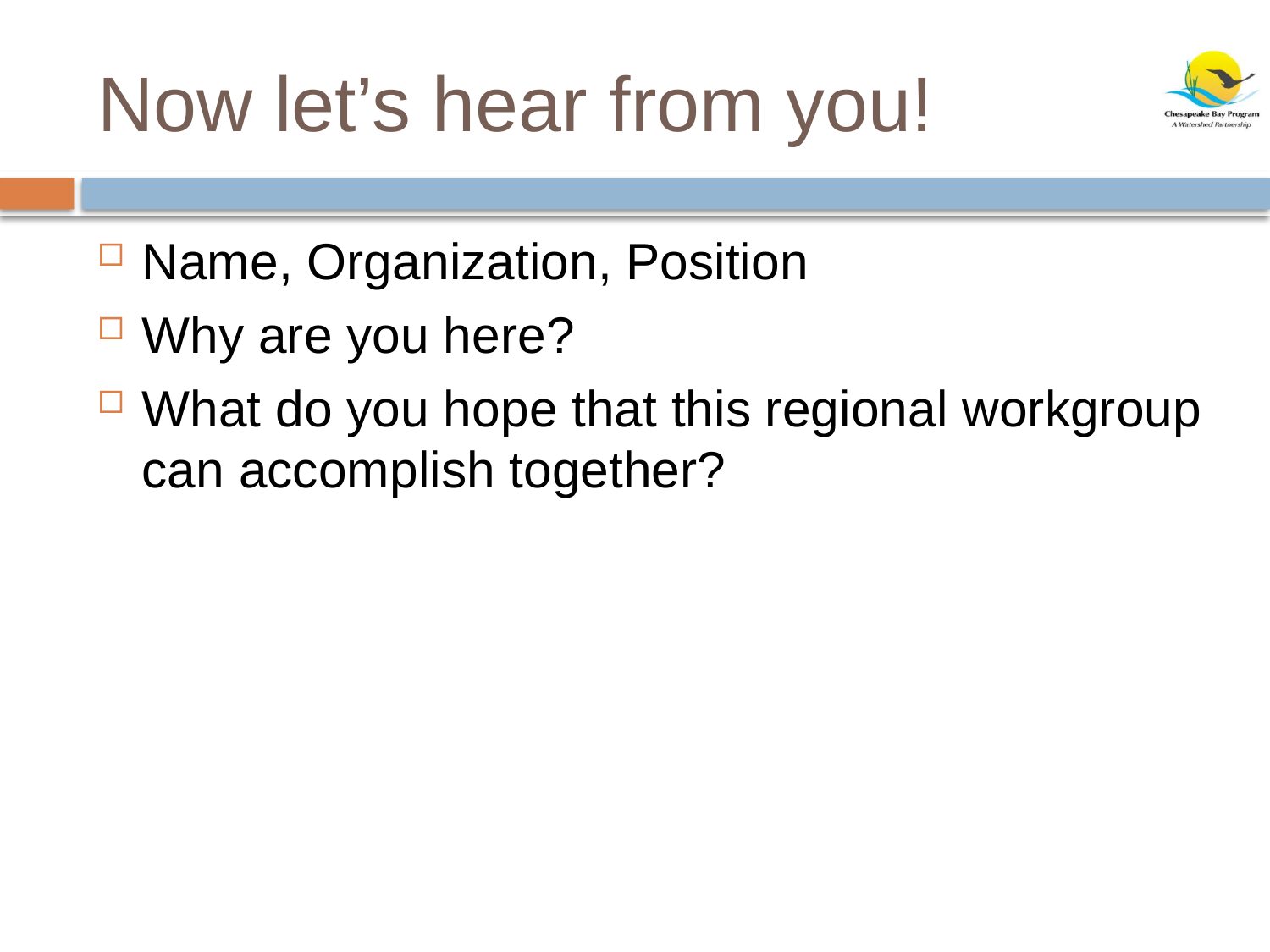

# Now let’s hear from you!
Name, Organization, Position
Why are you here?
What do you hope that this regional workgroup can accomplish together?